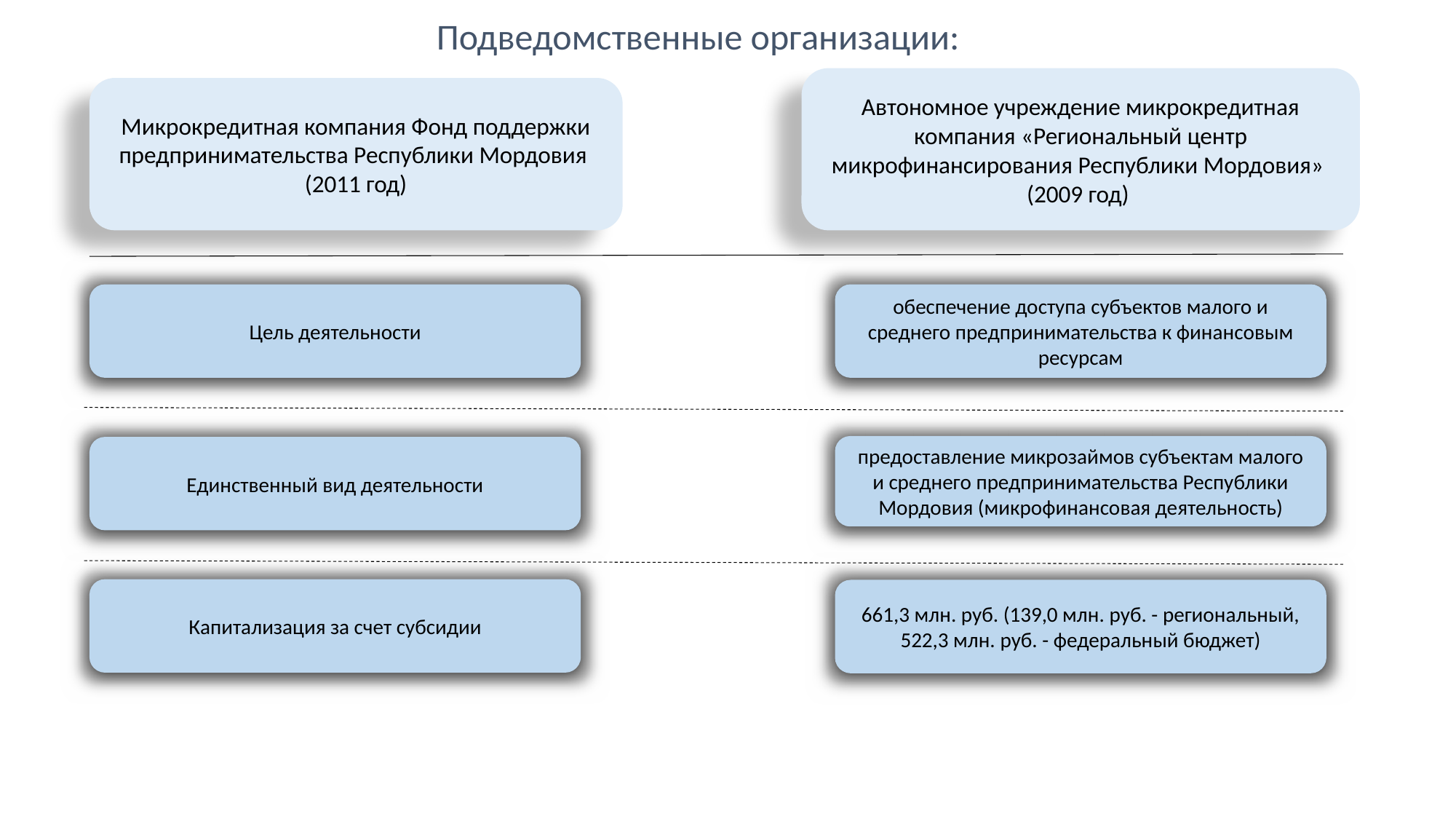

Подведомственные организации:
Автономное учреждение микрокредитная компания «Региональный центр микрофинансирования Республики Мордовия»
(2009 год)
Микрокредитная компания Фонд поддержки предпринимательства Республики Мордовия
(2011 год)
обеспечение доступа субъектов малого и среднего предпринимательства к финансовым ресурсам
Цель деятельности
предоставление микрозаймов субъектам малого и среднего предпринимательства Республики Мордовия (микрофинансовая деятельность)
Единственный вид деятельности
Капитализация за счет субсидии
661,3 млн. руб. (139,0 млн. руб. - региональный, 522,3 млн. руб. - федеральный бюджет)